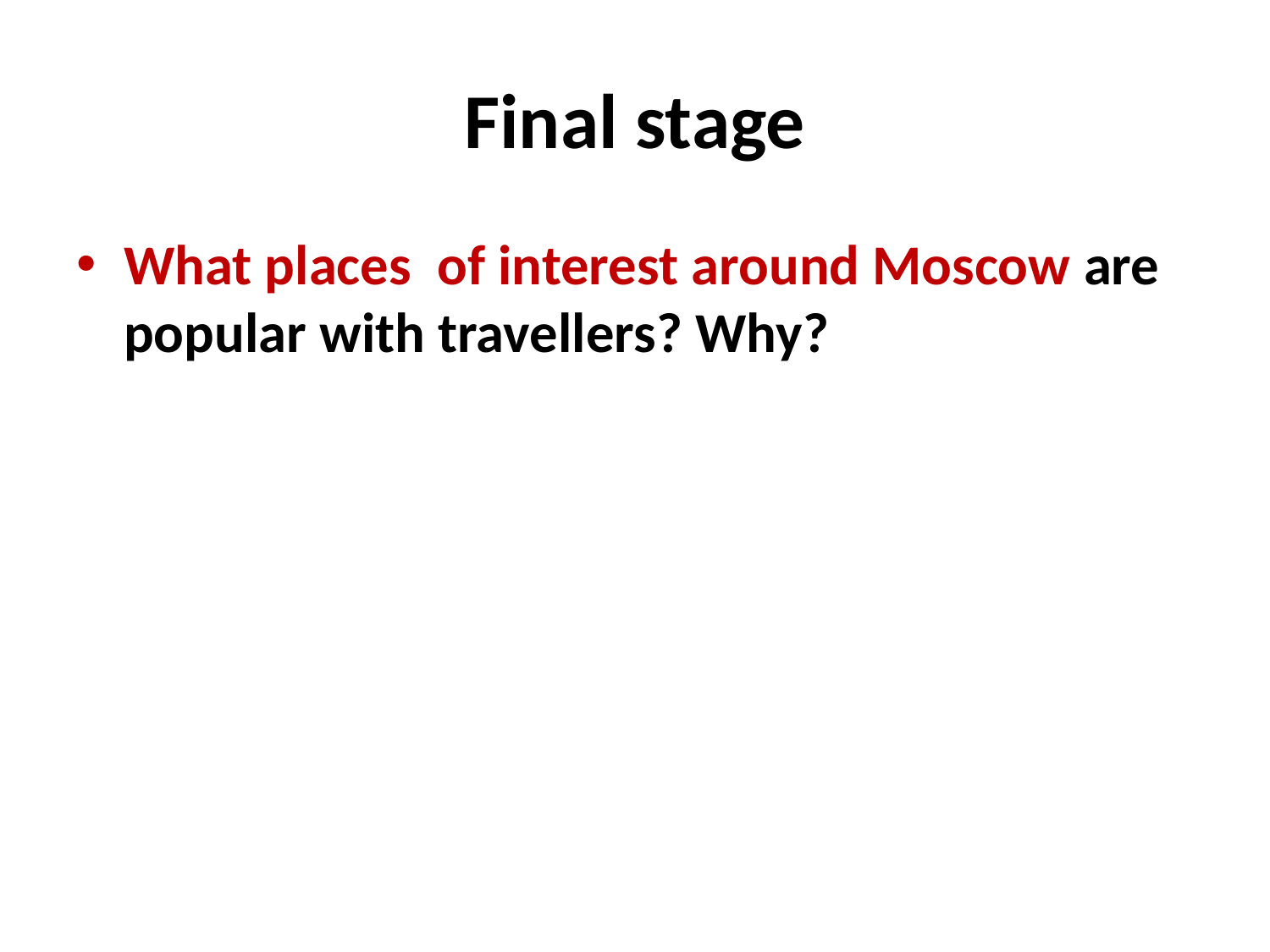

# Final stage
What places  of interest around Moscow are popular with travellers? Why?